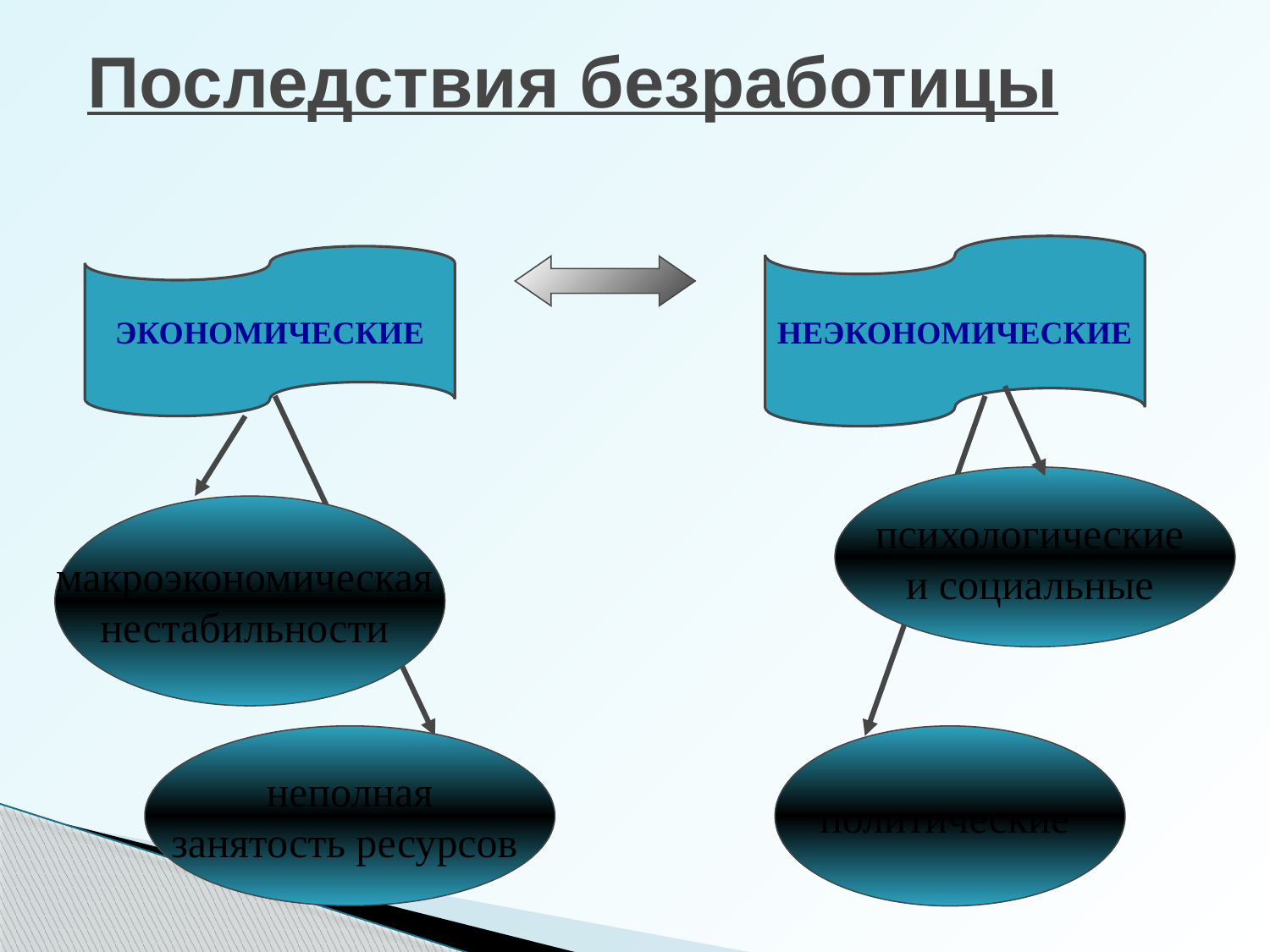

# Последствия безработицы
НЕЭКОНОМИЧЕСКИЕ
ЭКОНОМИЧЕСКИЕ

психологические
и социальные
макроэкономическая
нестабильности
неполная
занятость ресурсов
политические